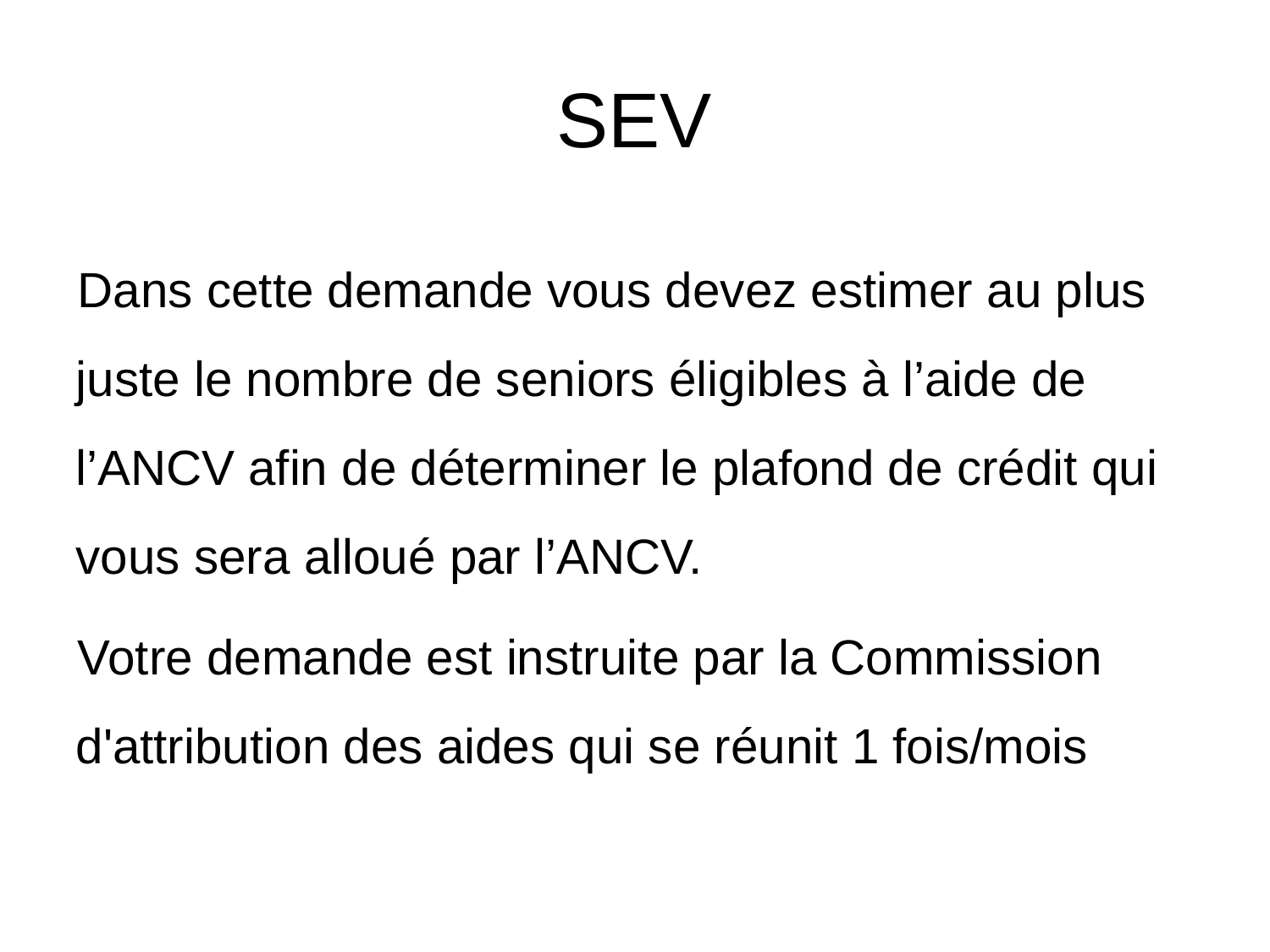

# SEV
Dans cette demande vous devez estimer au plus juste le nombre de seniors éligibles à l’aide de l’ANCV afin de déterminer le plafond de crédit qui vous sera alloué par l’ANCV.
Votre demande est instruite par la Commission d'attribution des aides qui se réunit 1 fois/mois